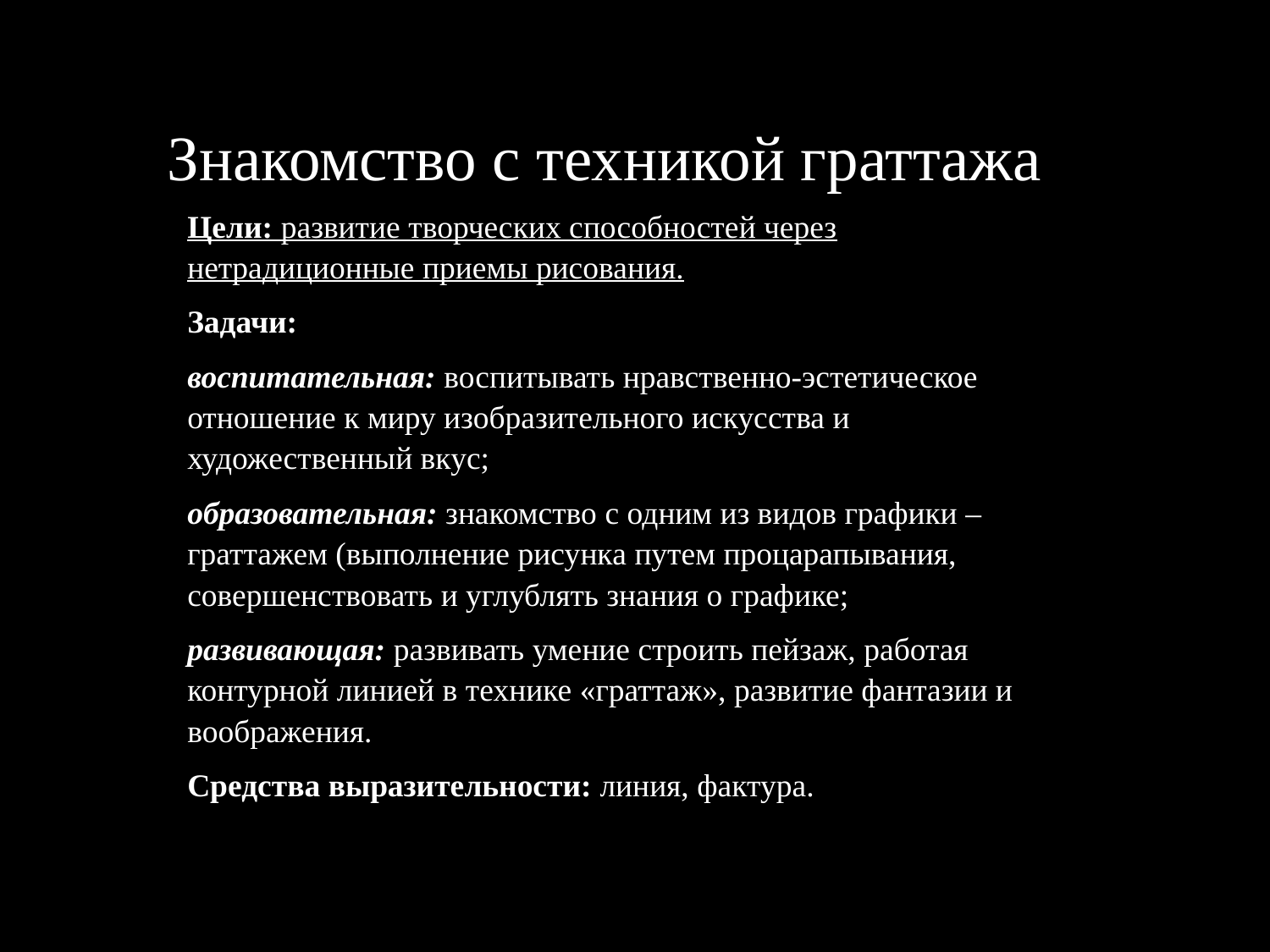

Знакомство с техникой граттажа
Цели: развитие творческих способностей через нетрадиционные приемы рисования.
Задачи:
воспитательная: воспитывать нравственно-эстетическое отношение к миру изобразительного искусства и художественный вкус;
образовательная: знакомство с одним из видов графики – граттажем (выполнение рисунка путем процарапывания, совершенствовать и углублять знания о графике;
развивающая: развивать умение строить пейзаж, работая контурной линией в технике «граттаж», развитие фантазии и воображения.
Средства выразительности: линия, фактура.